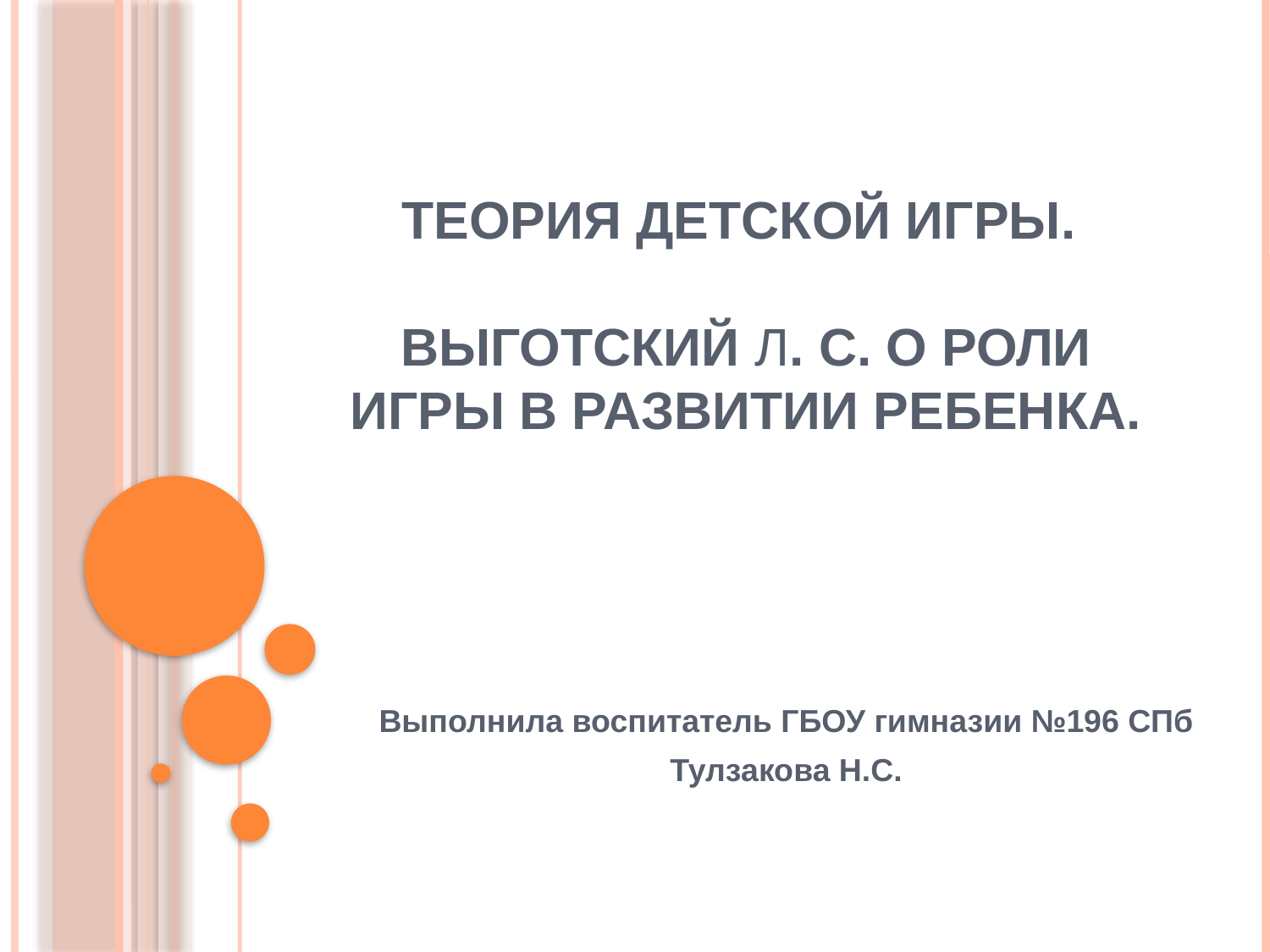

# Теория детской игры. Выготский Л. С. о роли игры в развитии ребенка.
Выполнила воспитатель ГБОУ гимназии №196 СПб
Тулзакова Н.С.